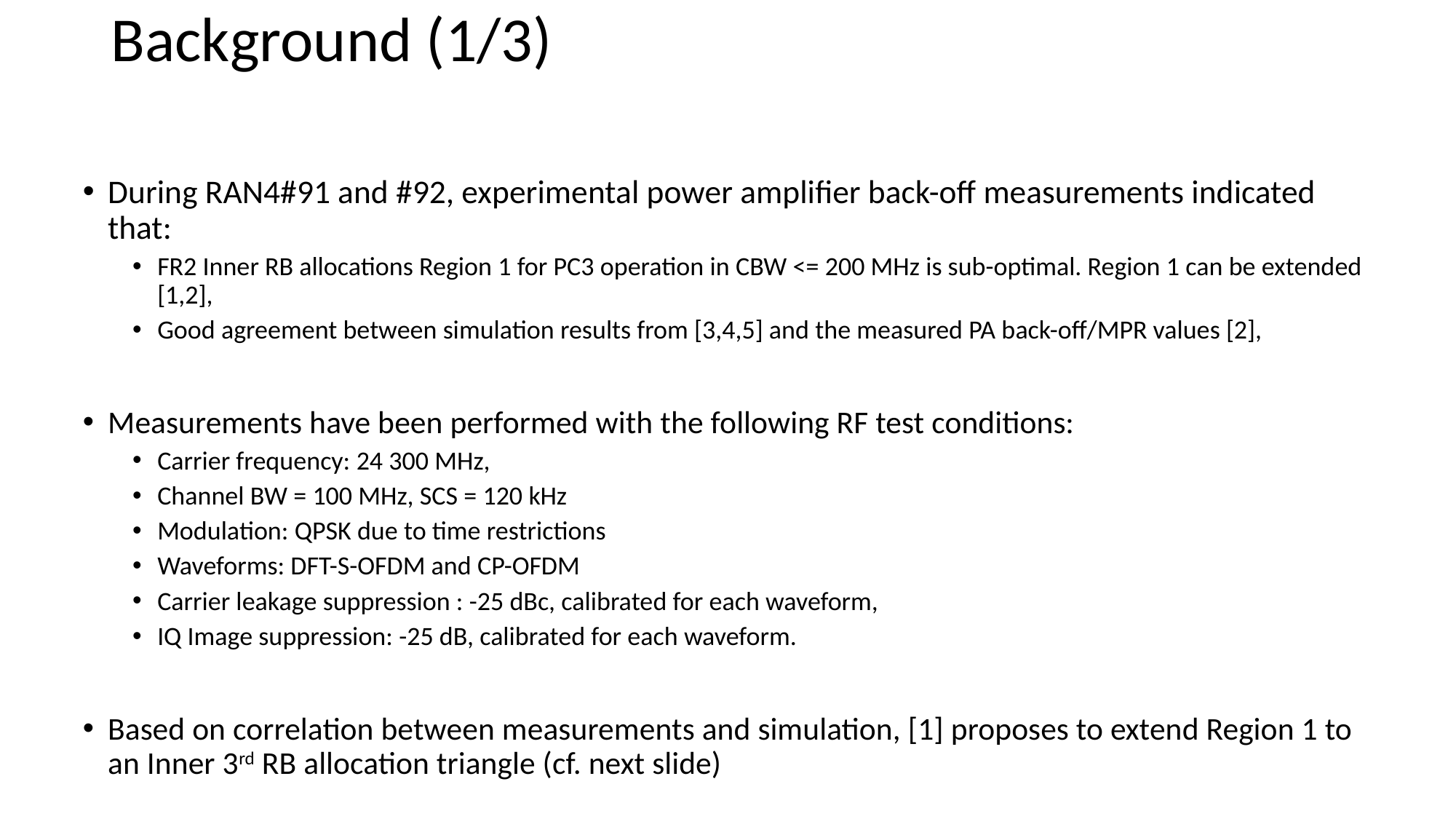

# Background (1/3)
During RAN4#91 and #92, experimental power amplifier back-off measurements indicated that:
FR2 Inner RB allocations Region 1 for PC3 operation in CBW <= 200 MHz is sub-optimal. Region 1 can be extended [1,2],
Good agreement between simulation results from [3,4,5] and the measured PA back-off/MPR values [2],

Measurements have been performed with the following RF test conditions:
Carrier frequency: 24 300 MHz,
Channel BW = 100 MHz, SCS = 120 kHz
Modulation: QPSK due to time restrictions
Waveforms: DFT-S-OFDM and CP-OFDM
Carrier leakage suppression : -25 dBc, calibrated for each waveform,
IQ Image suppression: -25 dB, calibrated for each waveform.

Based on correlation between measurements and simulation, [1] proposes to extend Region 1 to an Inner 3rd RB allocation triangle (cf. next slide)